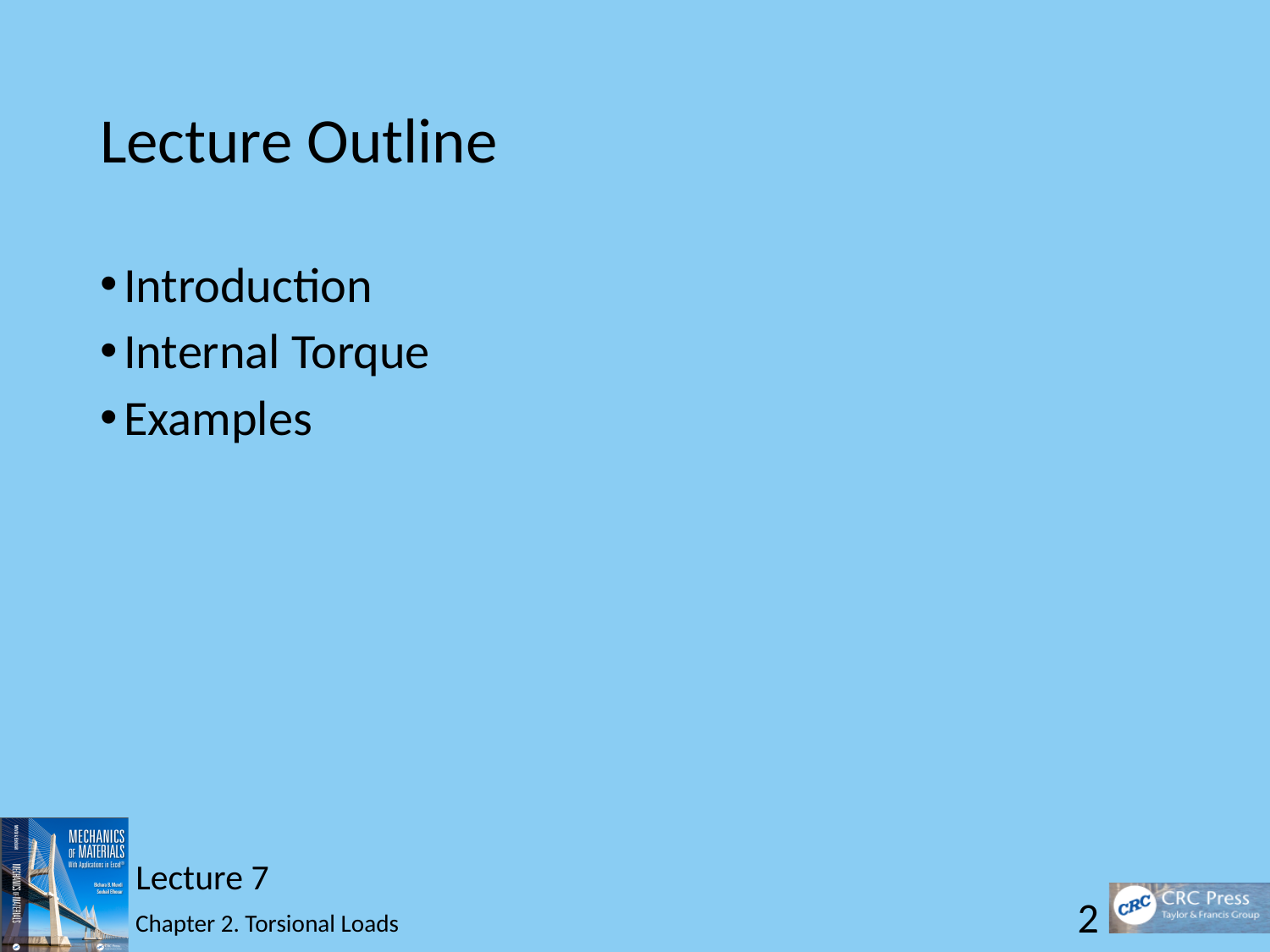

# Lecture Outline
Introduction
Internal Torque
Examples
Lecture 7
2
Chapter 2. Torsional Loads